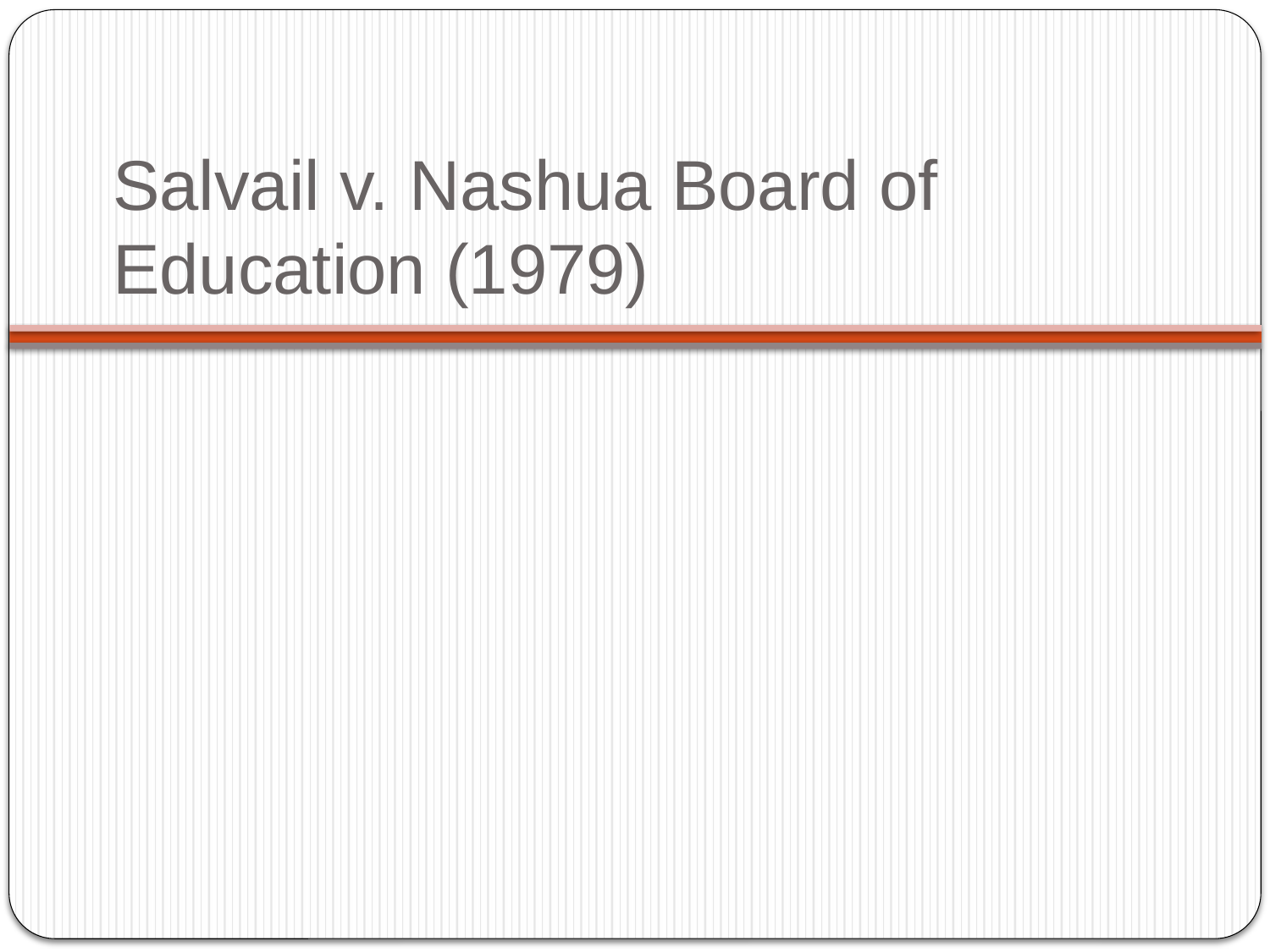

# Salvail v. Nashua Board of Education (1979)